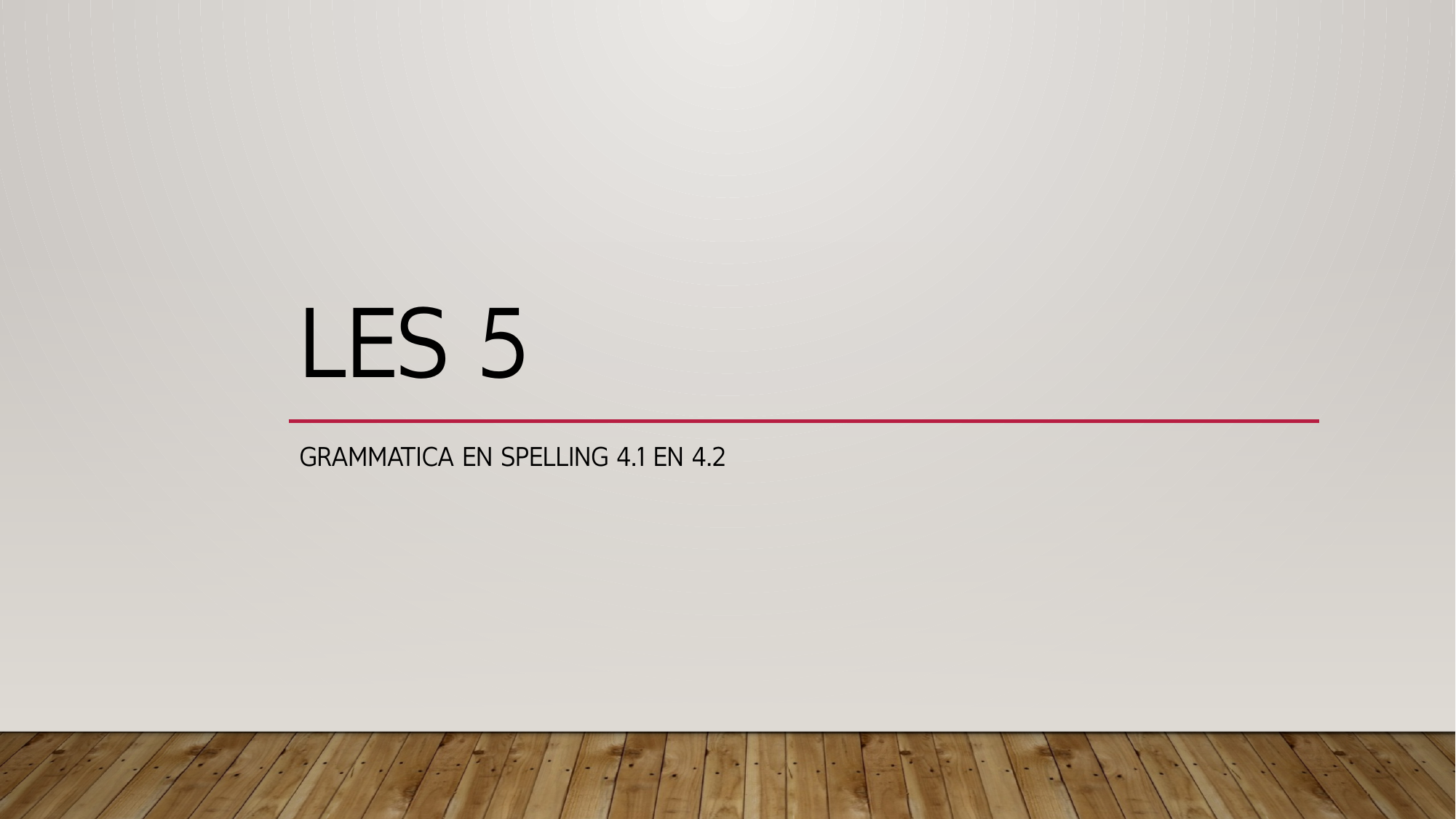

# LES 5
Grammatica en spelling 4.1 en 4.2